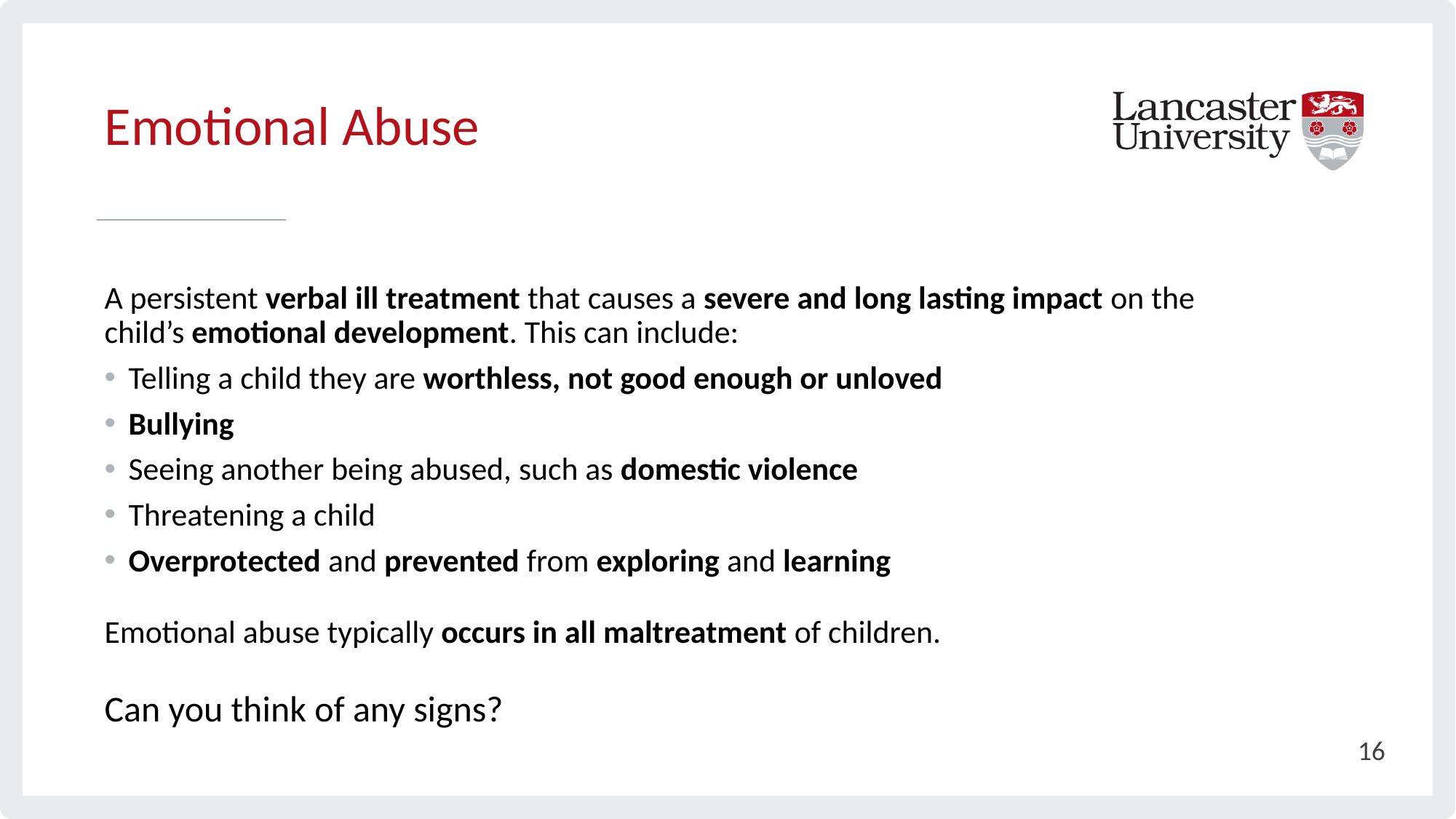

# Emotional Abuse
A persistent verbal ill treatment that causes a severe and long lasting impact on the child’s emotional development. This can include:
Telling a child they are worthless, not good enough or unloved
Bullying
Seeing another being abused, such as domestic violence
Threatening a child
Overprotected and prevented from exploring and learning

Emotional abuse typically occurs in all maltreatment of children.

Can you think of any signs?

16